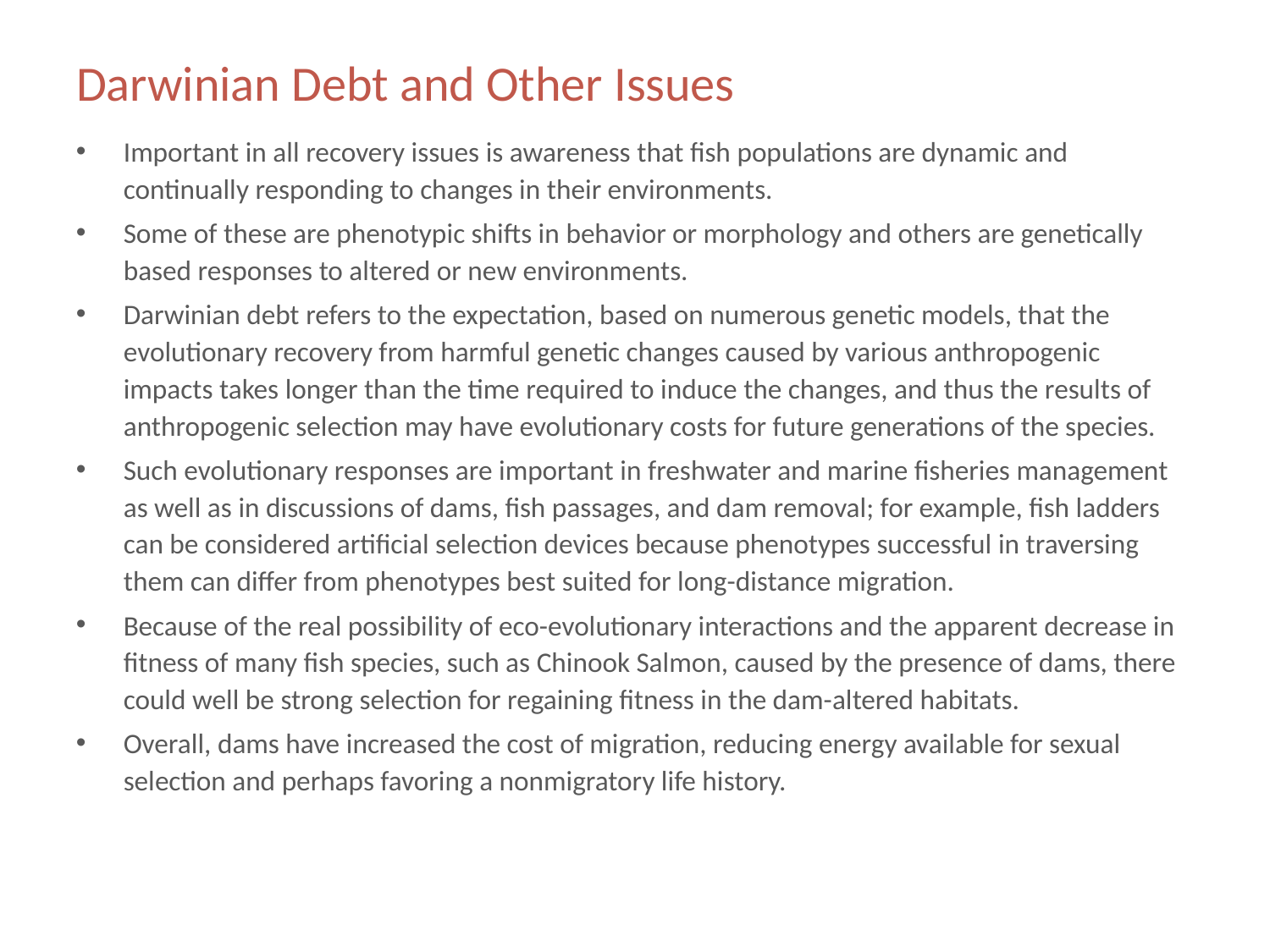

# Darwinian Debt and Other Issues
Important in all recovery issues is awareness that fish populations are dynamic and continually responding to changes in their environments.
Some of these are phenotypic shifts in behavior or morphology and others are genetically based responses to altered or new environments.
Darwinian debt refers to the expectation, based on numerous genetic models, that the evolutionary recovery from harmful genetic changes caused by various anthropogenic impacts takes longer than the time required to induce the changes, and thus the results of anthropogenic selection may have evolutionary costs for future generations of the species.
Such evolutionary responses are important in freshwater and marine fisheries management as well as in discussions of dams, fish passages, and dam removal; for example, fish ladders can be considered artificial selection devices because phenotypes successful in traversing them can differ from phenotypes best suited for long-distance migration.
Because of the real possibility of eco-evolutionary interactions and the apparent decrease in fitness of many fish species, such as Chinook Salmon, caused by the presence of dams, there could well be strong selection for regaining fitness in the dam-altered habitats.
Overall, dams have increased the cost of migration, reducing energy available for sexual selection and perhaps favoring a nonmigratory life history.